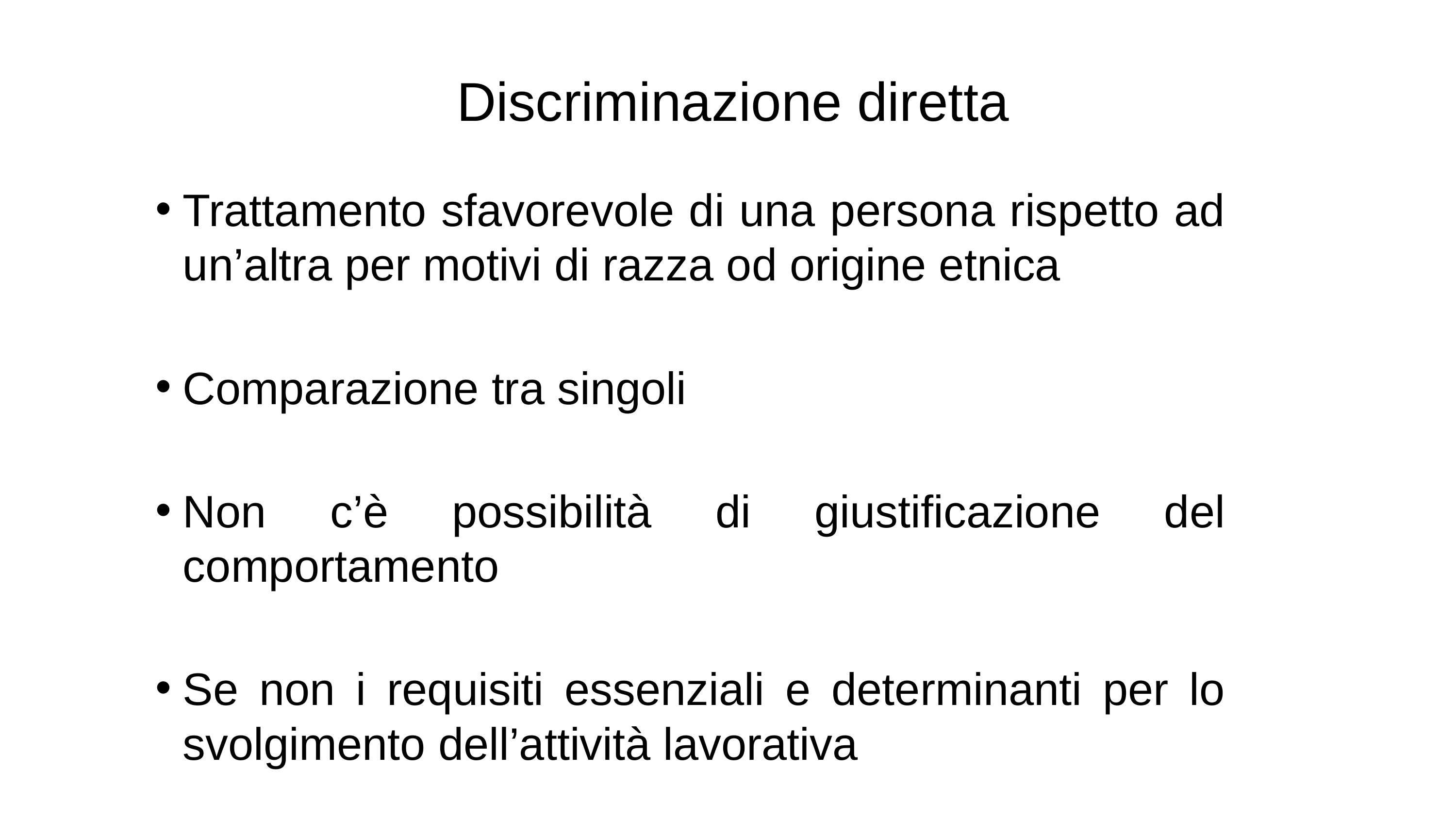

# Discriminazione diretta
Trattamento sfavorevole di una persona rispetto ad un’altra per motivi di razza od origine etnica

Comparazione tra singoli

Non c’è possibilità di giustificazione del comportamento

Se non i requisiti essenziali e determinanti per lo svolgimento dell’attività lavorativa